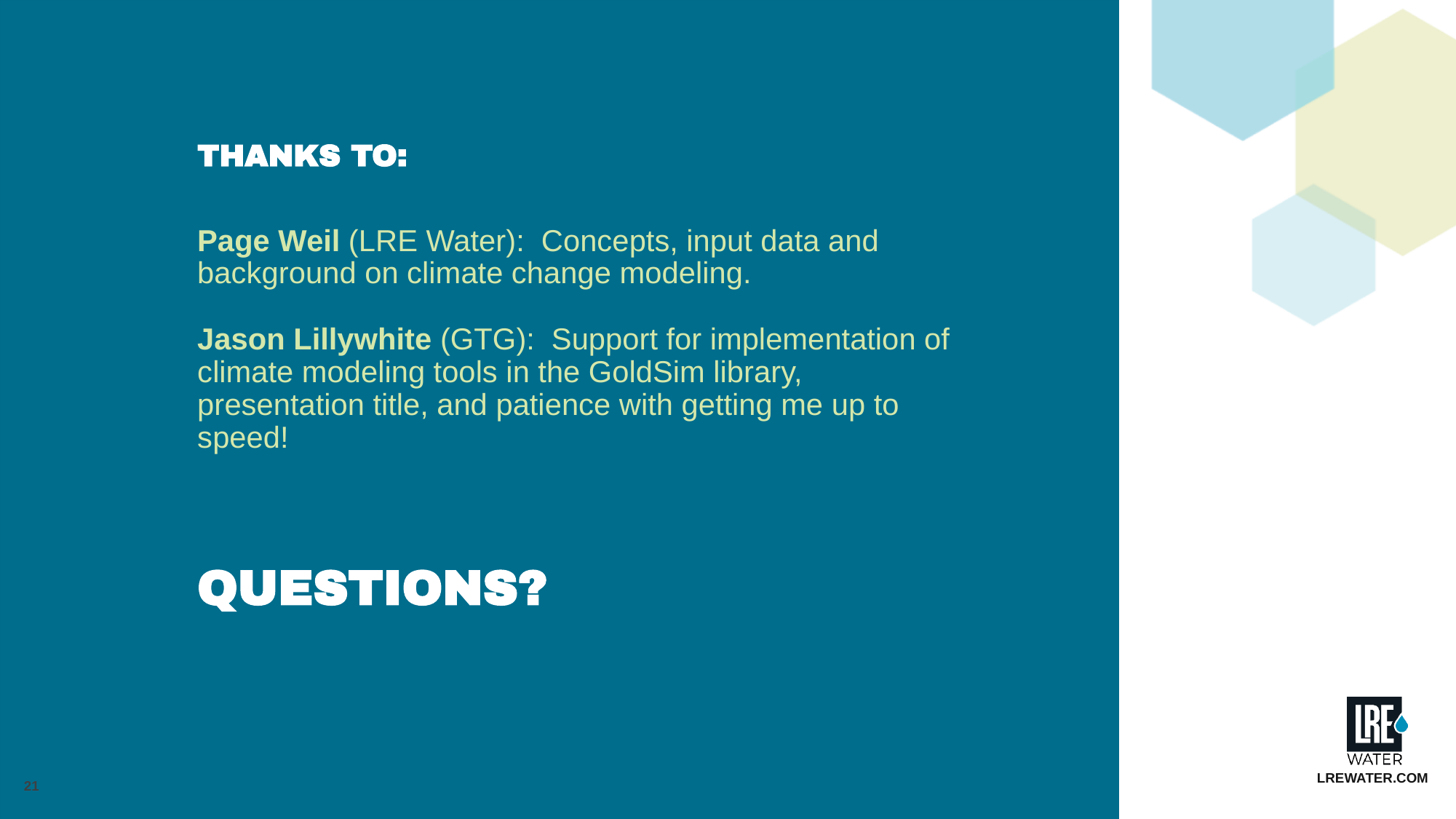

# Thanks TO: Page Weil (LRE Water):  Concepts, input data and background on climate change modeling. Jason Lillywhite (GTG):  Support for implementation of climate modeling tools in the GoldSim library, presentation title, and patience with getting me up to speed! Questions?

21
LREWATER.COM
21